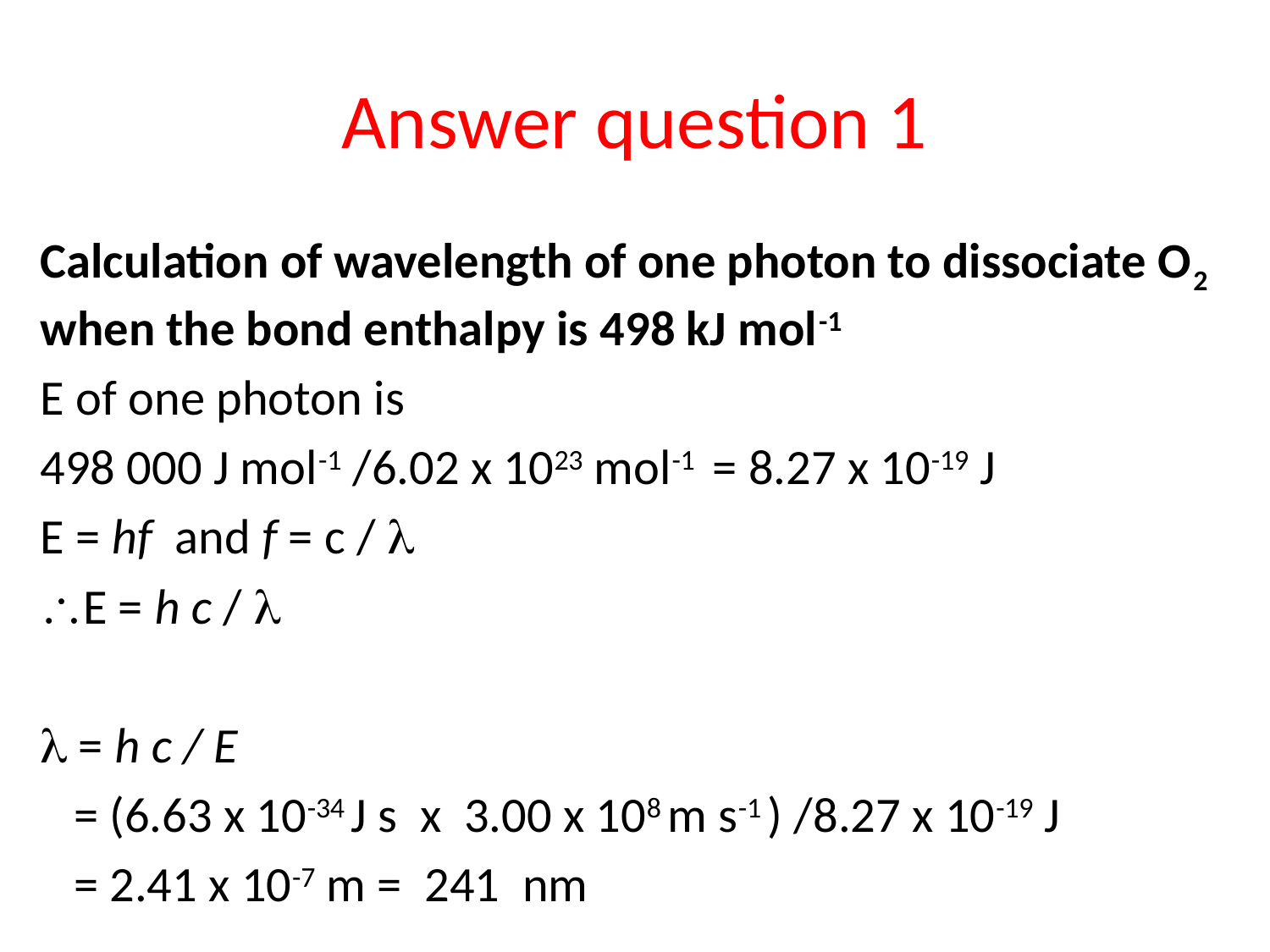

# Answer question 1
Calculation of wavelength of one photon to dissociate O2 when the bond enthalpy is 498 kJ mol-1
E of one photon is
498 000 J mol-1 /6.02 x 1023 mol-1  = 8.27 x 10-19 J
E = hf  and f = c / λ
∴E = h c / λ

λ = h c / E
   = (6.63 x 10-34 J s  x  3.00 x 108 m s-1 ) /8.27 x 10-19 J
   = 2.41 x 10-7 m =  241  nm